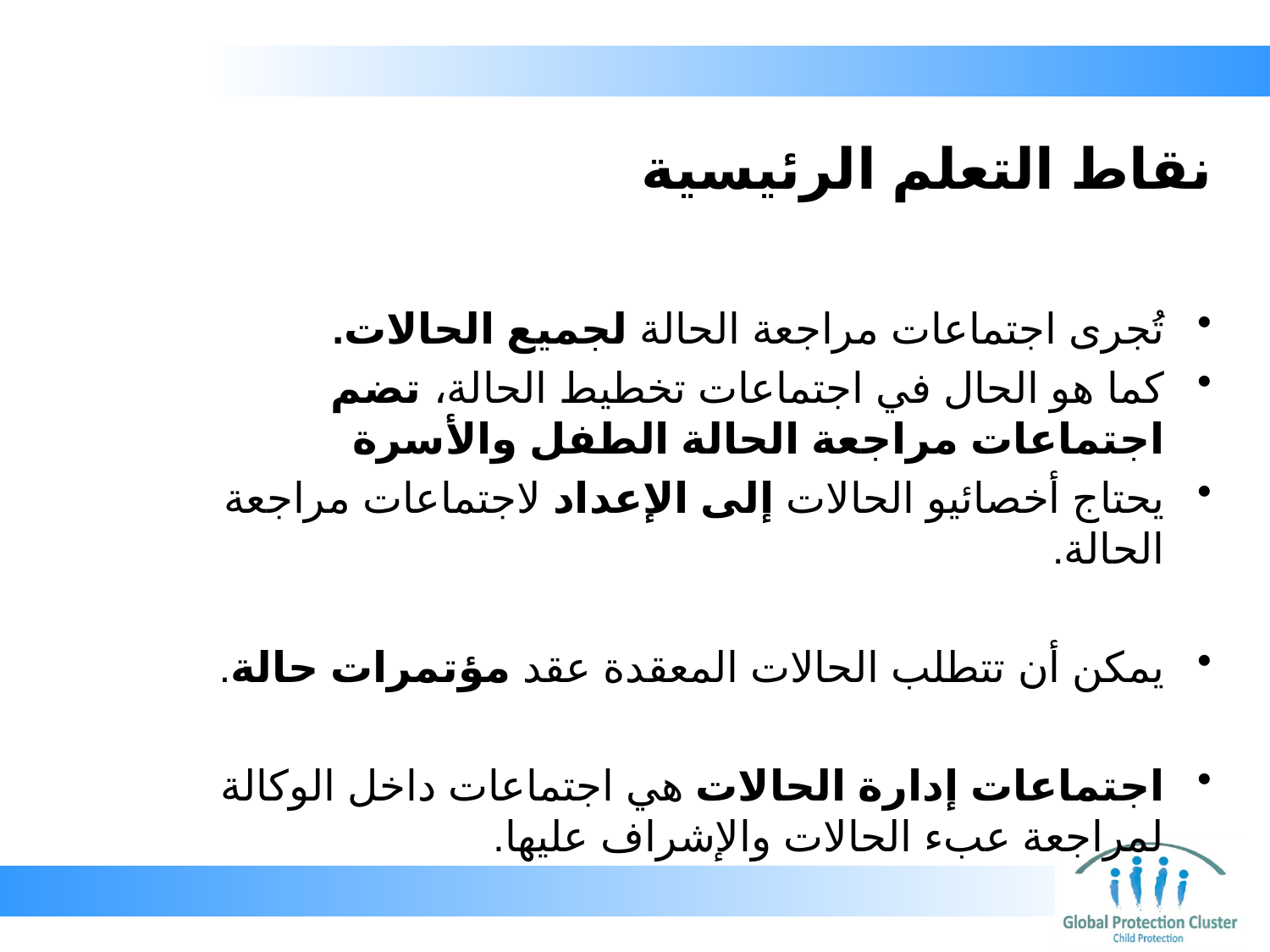

# نقاط التعلم الرئيسية

تُجرى اجتماعات مراجعة الحالة لجميع الحالات.
كما هو الحال في اجتماعات تخطيط الحالة، تضم اجتماعات مراجعة الحالة الطفل والأسرة
يحتاج أخصائيو الحالات إلى الإعداد لاجتماعات مراجعة الحالة.

يمكن أن تتطلب الحالات المعقدة عقد مؤتمرات حالة.

اجتماعات إدارة الحالات هي اجتماعات داخل الوكالة لمراجعة عبء الحالات والإشراف عليها.